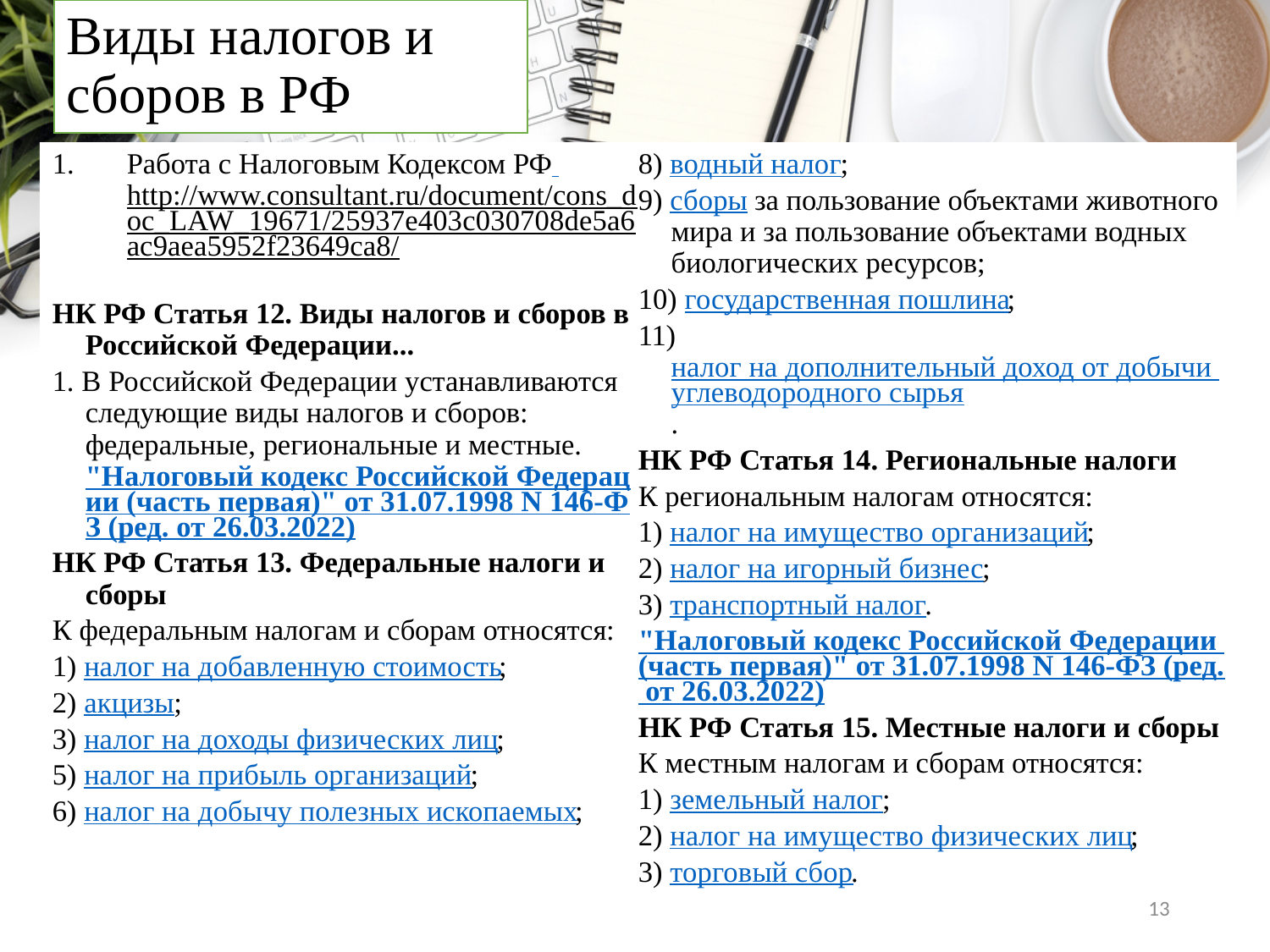

# Виды налогов и сборов в РФ
Работа с Налоговым Кодексом РФ http://www.consultant.ru/document/cons_doc_LAW_19671/25937e403c030708de5a6ac9aea5952f23649ca8/
НК РФ Статья 12. Виды налогов и сборов в Российской Федерации...
1. В Российской Федерации устанавливаются следующие виды налогов и сборов: федеральные, региональные и местные. "Налоговый кодекс Российской Федерации (часть первая)" от 31.07.1998 N 146-ФЗ (ред. от 26.03.2022)
НК РФ Статья 13. Федеральные налоги и сборы
К федеральным налогам и сборам относятся:
1) налог на добавленную стоимость;
2) акцизы;
3) налог на доходы физических лиц;
5) налог на прибыль организаций;
6) налог на добычу полезных ископаемых;
8) водный налог;
9) сборы за пользование объектами животного мира и за пользование объектами водных биологических ресурсов;
10) государственная пошлина;
11) налог на дополнительный доход от добычи углеводородного сырья.
НК РФ Статья 14. Региональные налоги
К региональным налогам относятся:
1) налог на имущество организаций;
2) налог на игорный бизнес;
3) транспортный налог.
"Налоговый кодекс Российской Федерации (часть первая)" от 31.07.1998 N 146-ФЗ (ред. от 26.03.2022)
НК РФ Статья 15. Местные налоги и сборы
К местным налогам и сборам относятся:
1) земельный налог;
2) налог на имущество физических лиц;
3) торговый сбор.

13